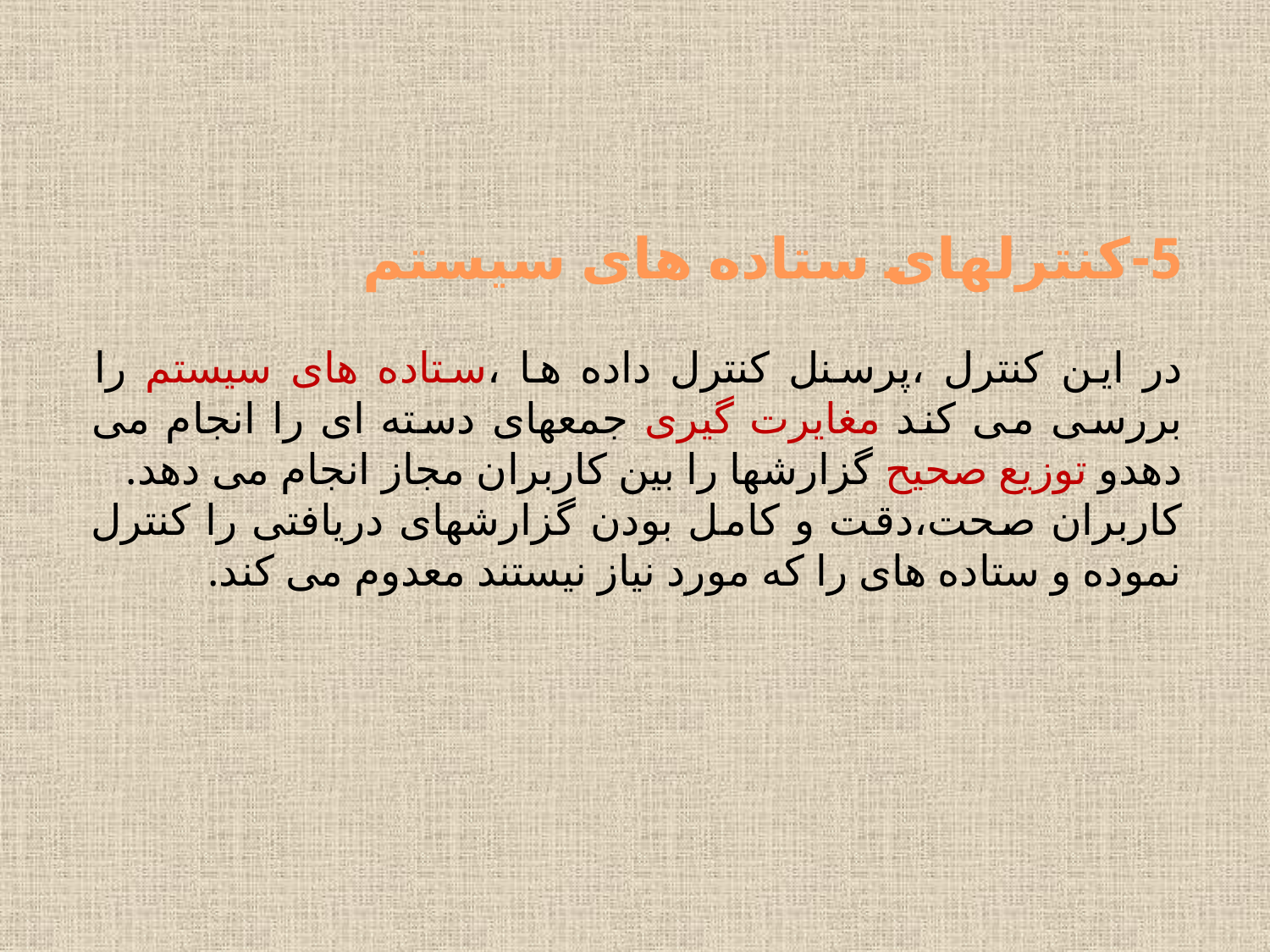

5-کنترلهای ستاده های سیستم

در این کنترل ،پرسنل کنترل داده ها ،ستاده های سیستم را بررسی می کند مغایرت گیری جمعهای دسته ای را انجام می دهدو توزیع صحیح گزارشها را بین کاربران مجاز انجام می دهد.
کاربران صحت،دقت و کامل بودن گزارشهای دریافتی را کنترل نموده و ستاده های را که مورد نیاز نیستند معدوم می کند.